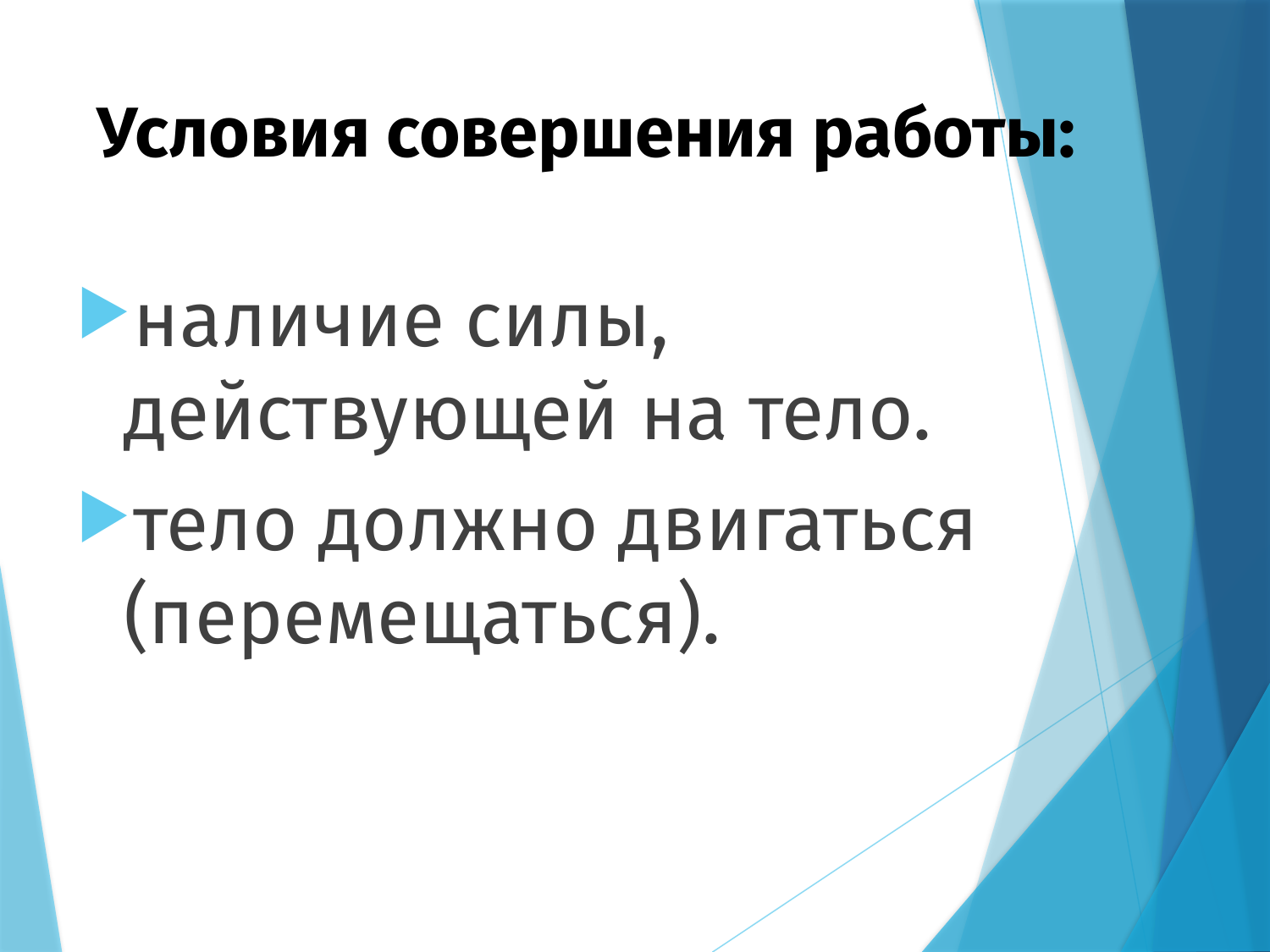

# Условия совершения работы:
наличие силы, действующей на тело.
тело должно двигаться (перемещаться).